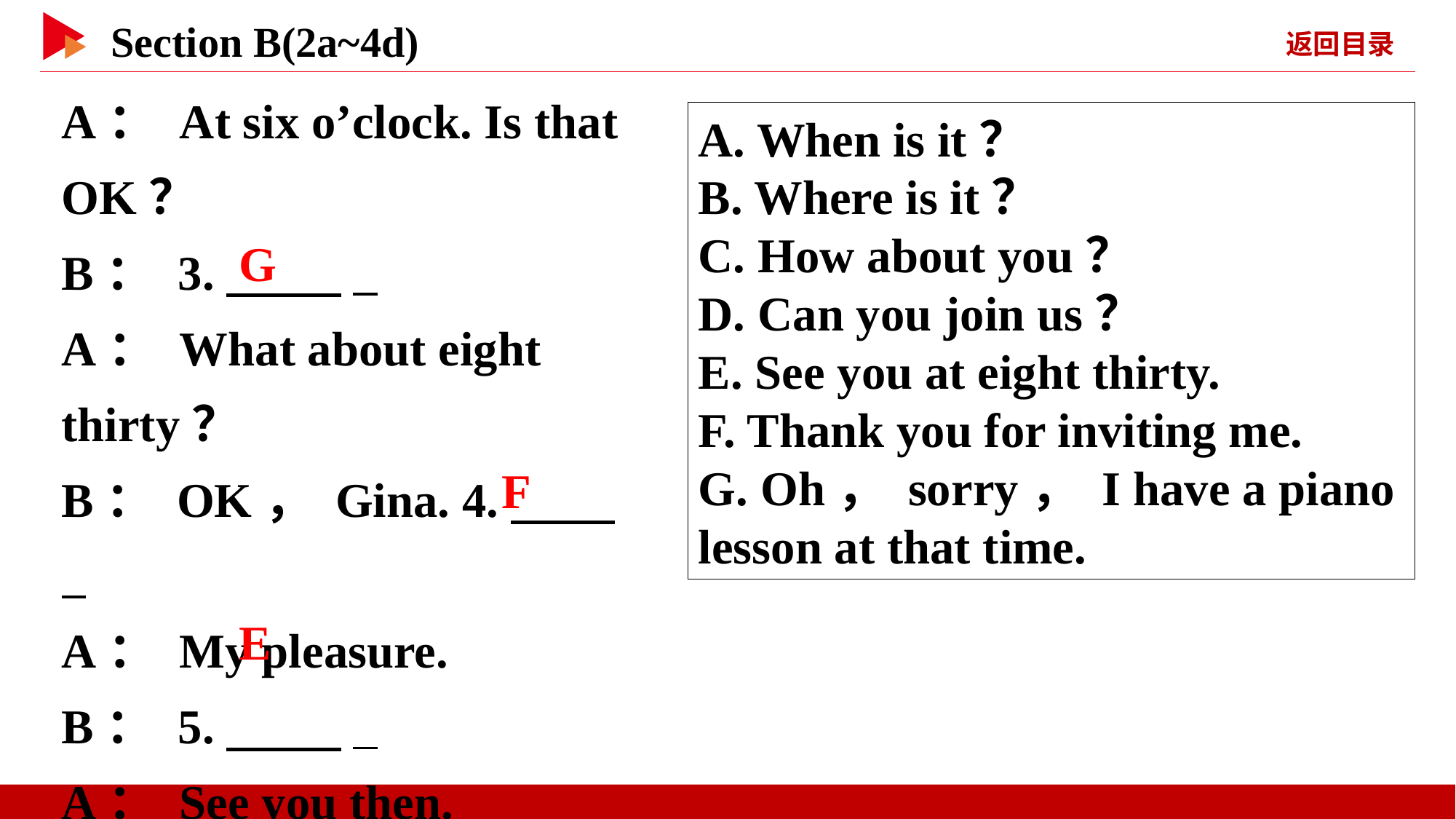

A： At six o’clock. Is that OK？
B： 3.　      _
A： What about eight thirty？
B： OK， Gina. 4.　      _
A： My pleasure.
B： 5.　      _
A： See you then.
A. When is it？
B. Where is it？
C. How about you？
D. Can you join us？
E. See you at eight thirty.
F. Thank you for inviting me.
G. Oh， sorry， I have a piano lesson at that time.
G
F
E